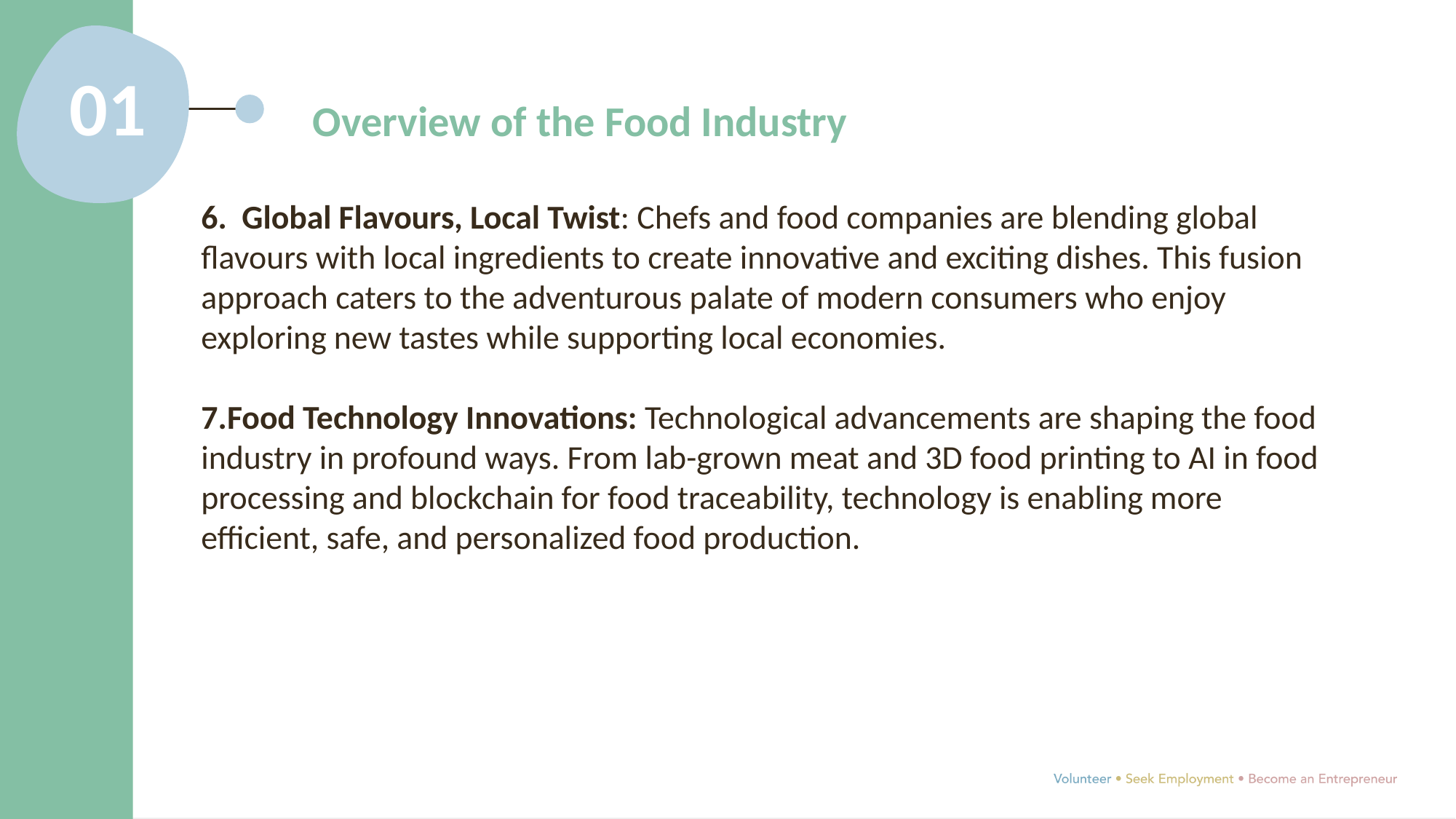

01
Overview of the Food Industry

6.  Global Flavours, Local Twist: Chefs and food companies are blending global flavours with local ingredients to create innovative and exciting dishes. This fusion approach caters to the adventurous palate of modern consumers who enjoy exploring new tastes while supporting local economies.

Food Technology Innovations: Technological advancements are shaping the food industry in profound ways. From lab-grown meat and 3D food printing to AI in food processing and blockchain for food traceability, technology is enabling more efficient, safe, and personalized food production.